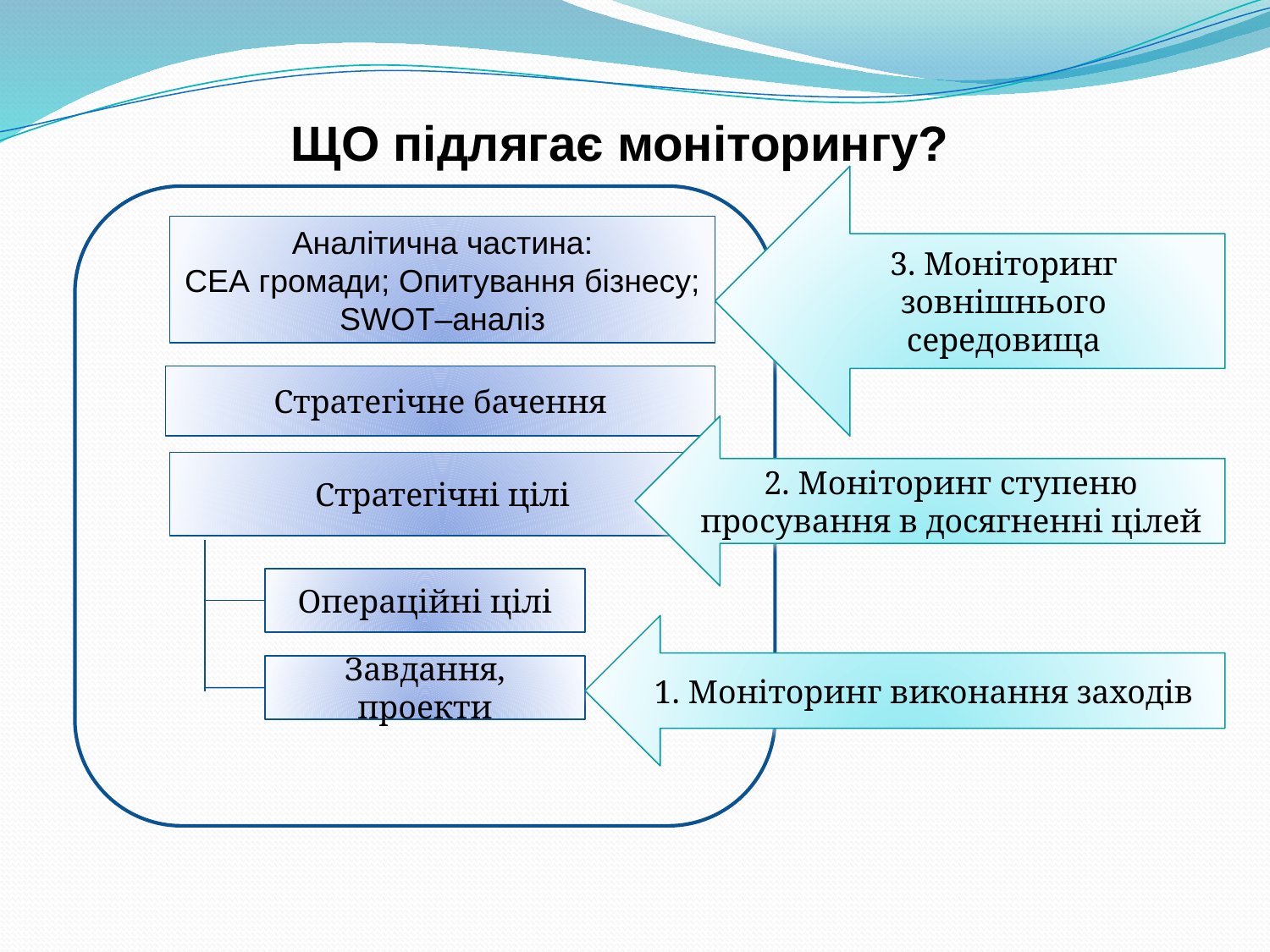

ЩО підлягає моніторингу?

3. Моніторинг зовнішнього
середовища

Аналітична частина:
СЕА громади; Опитування бізнесу; SWOT–аналіз
Стратегічне бачення
2. Моніторинг ступеню
просування в досягненні цілей
Стратегічні цілі
Операційні цілі
1. Моніторинг виконання заходів
Завдання, проекти